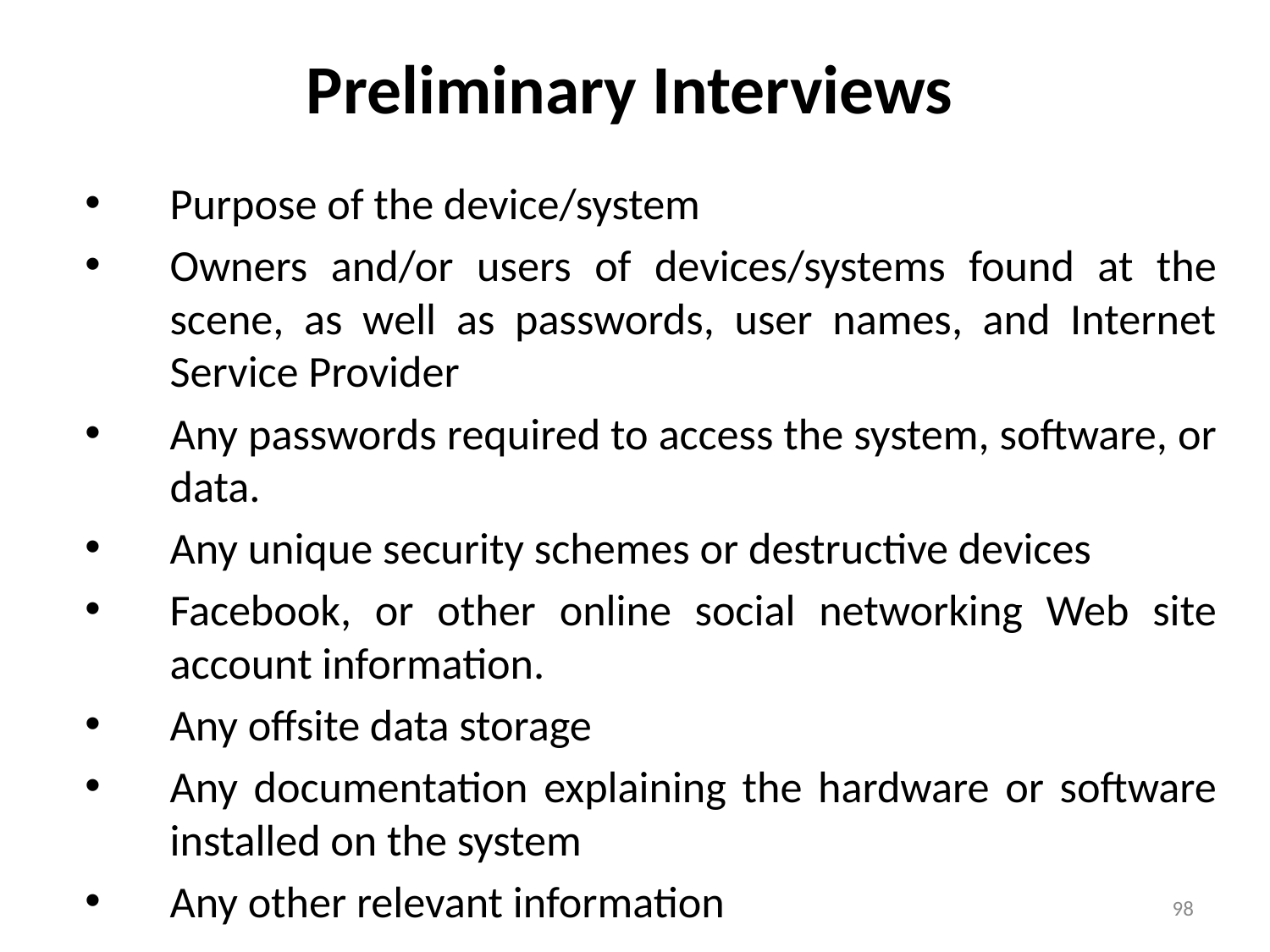

# Preliminary Interviews
Purpose of the device/system
Owners and/or users of devices/systems found at the scene, as well as passwords, user names, and Internet Service Provider
Any passwords required to access the system, software, or data.
Any unique security schemes or destructive devices
Facebook, or other online social networking Web site account information.
Any offsite data storage
Any documentation explaining the hardware or software installed on the system
Any other relevant information
98